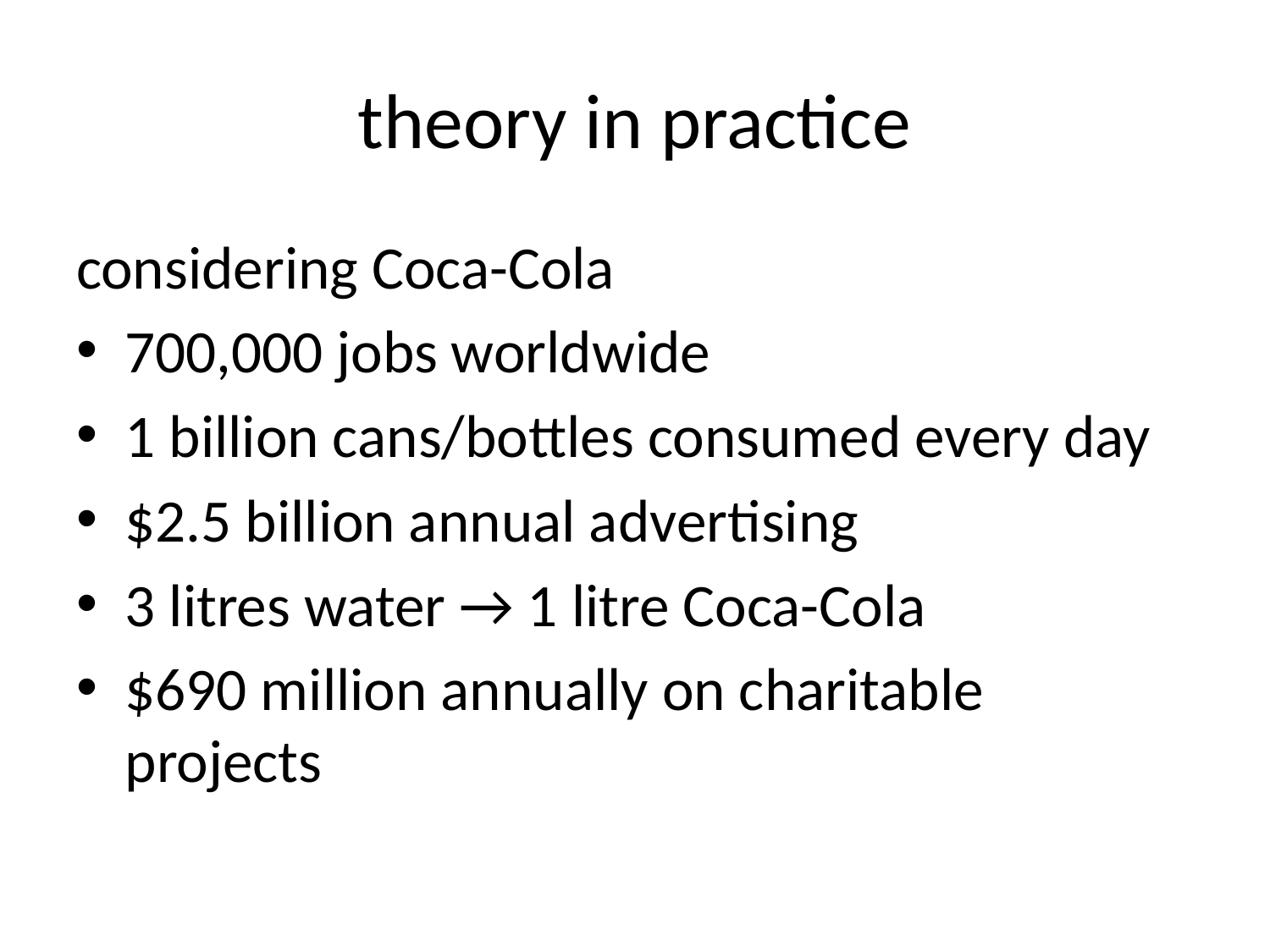

# theory in practice
considering Coca-Cola
700,000 jobs worldwide
1 billion cans/bottles consumed every day
$2.5 billion annual advertising
3 litres water → 1 litre Coca-Cola
$690 million annually on charitable projects